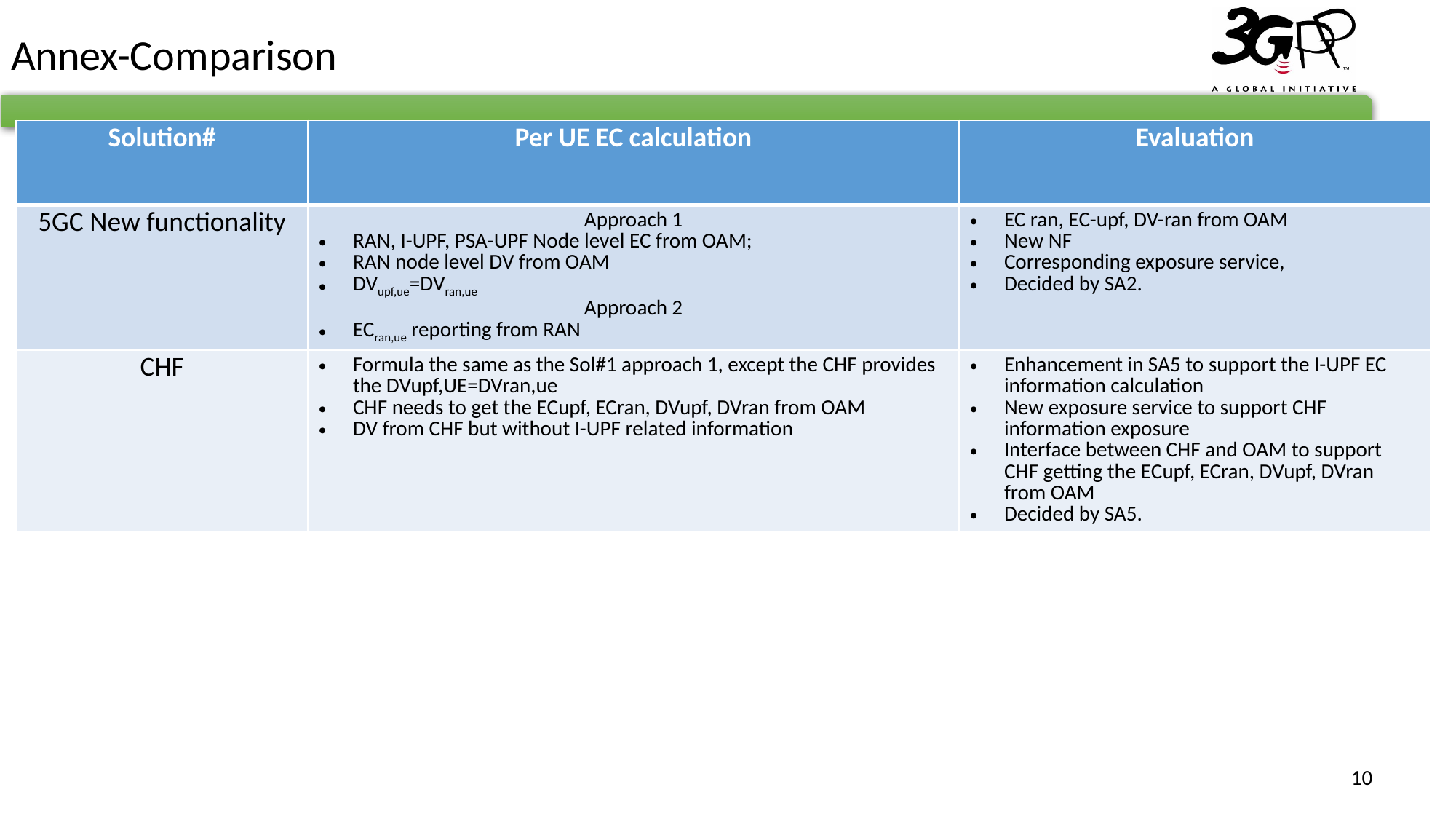

# Annex-Comparison
| Solution# | Per UE EC calculation | Evaluation |
| --- | --- | --- |
| 5GC New functionality | Approach 1 RAN, I-UPF, PSA-UPF Node level EC from OAM; RAN node level DV from OAM DVupf,ue=DVran,ue Approach 2 ECran,ue reporting from RAN | EC ran, EC-upf, DV-ran from OAM New NF Corresponding exposure service, Decided by SA2. |
| CHF | Formula the same as the Sol#1 approach 1, except the CHF provides the DVupf,UE=DVran,ue CHF needs to get the ECupf, ECran, DVupf, DVran from OAM DV from CHF but without I-UPF related information | Enhancement in SA5 to support the I-UPF EC information calculation New exposure service to support CHF information exposure Interface between CHF and OAM to support CHF getting the ECupf, ECran, DVupf, DVran from OAM Decided by SA5. |